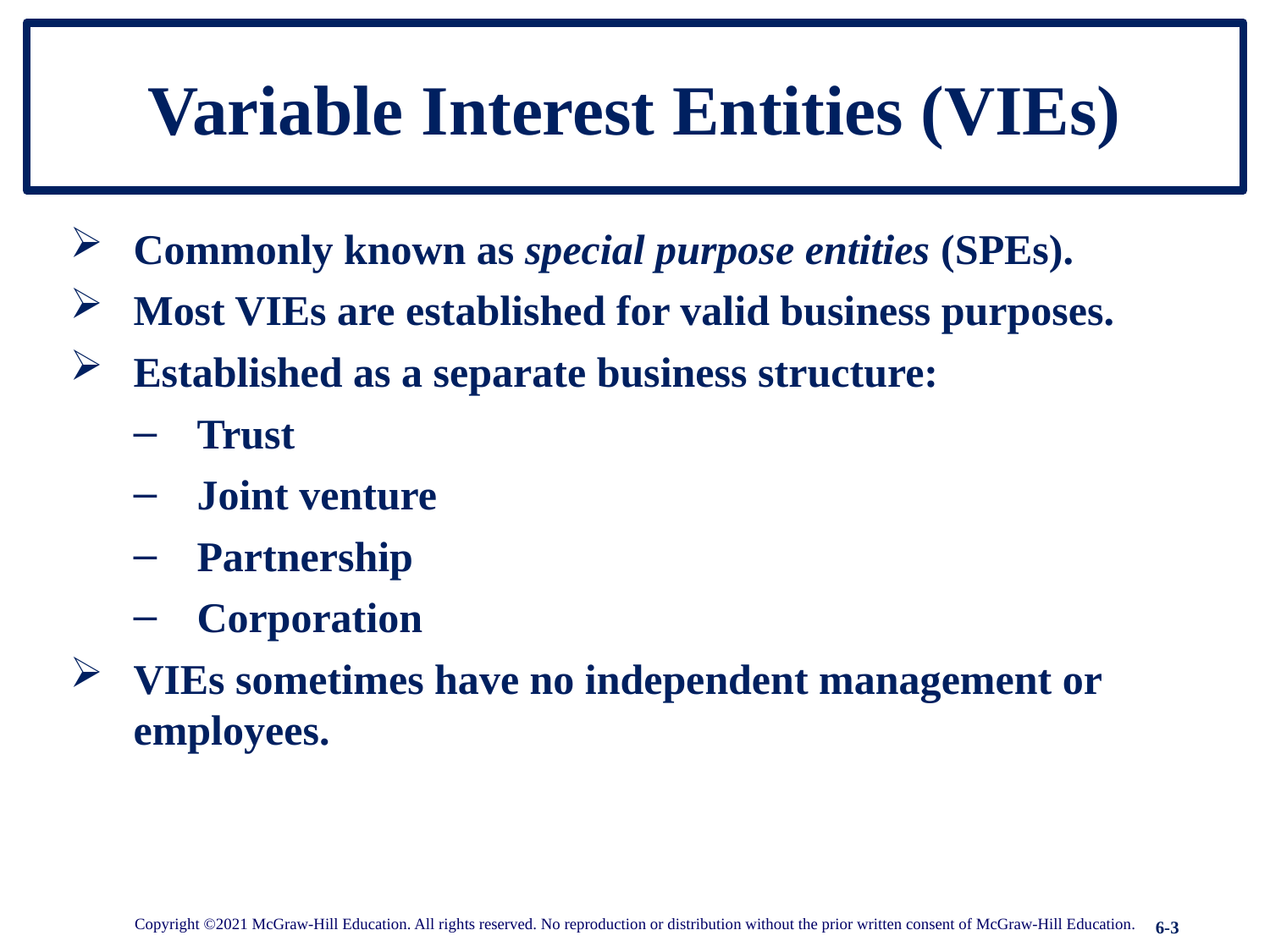

# Variable Interest Entities (VIEs)
Commonly known as special purpose entities (SPEs).
Most VIEs are established for valid business purposes.
Established as a separate business structure:
Trust
Joint venture
Partnership
Corporation
VIEs sometimes have no independent management or employees.
Copyright ©2021 McGraw-Hill Education. All rights reserved. No reproduction or distribution without the prior written consent of McGraw-Hill Education.
6-3